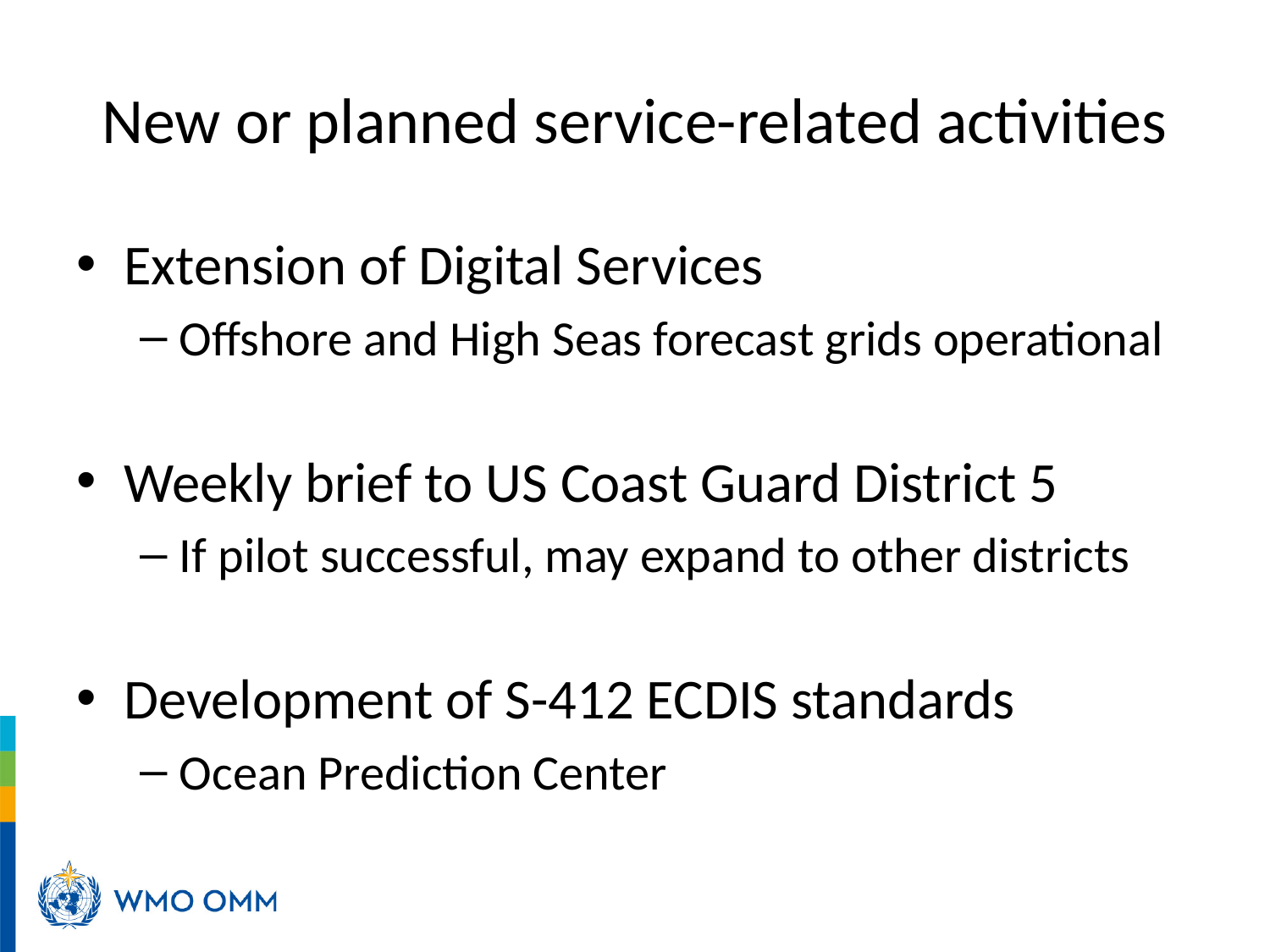

# New or planned service-related activities
Extension of Digital Services
Offshore and High Seas forecast grids operational

Weekly brief to US Coast Guard District 5
If pilot successful, may expand to other districts

Development of S-412 ECDIS standards
Ocean Prediction Center